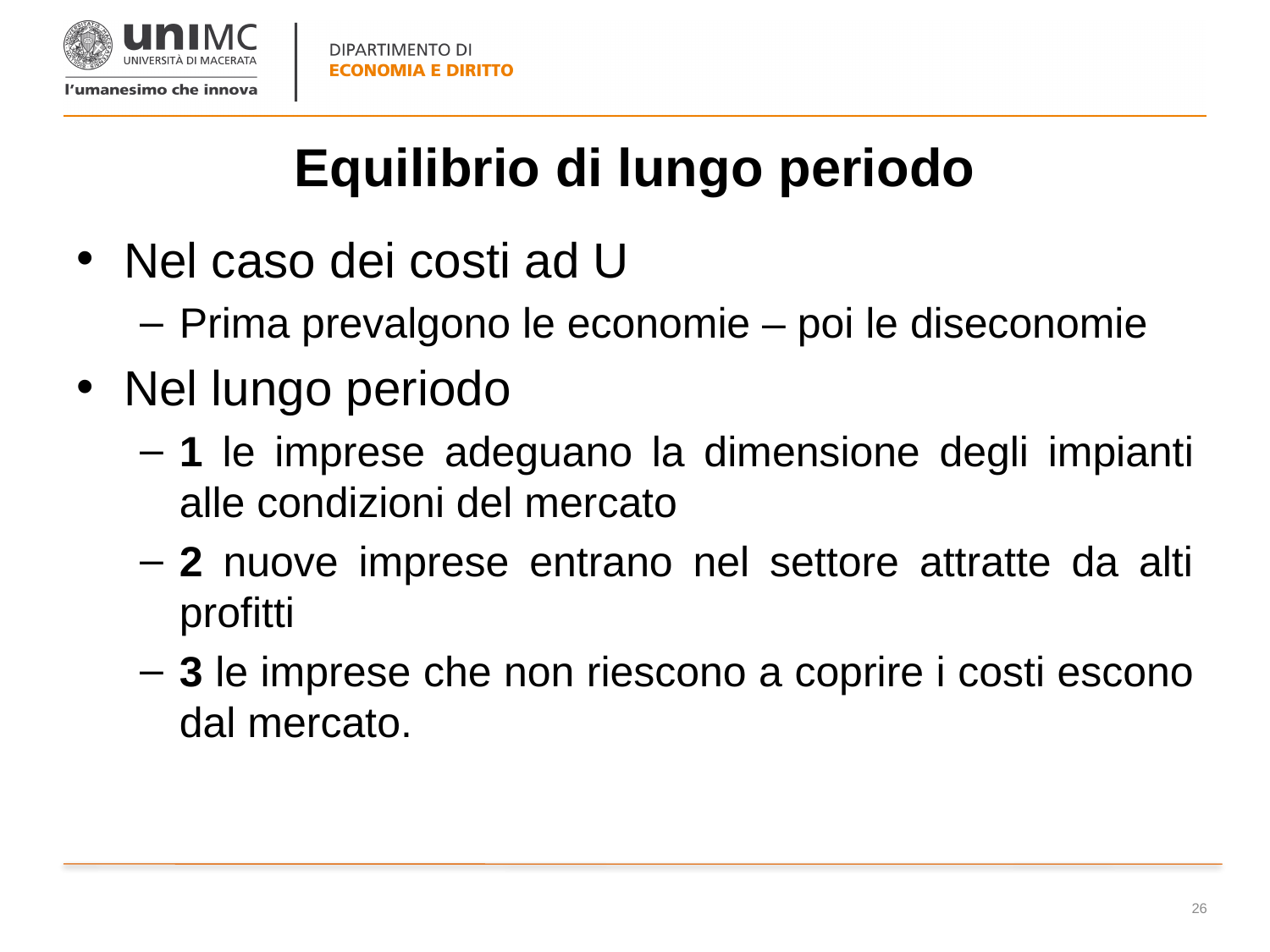

# Equilibrio di lungo periodo
Nel caso dei costi ad U
Prima prevalgono le economie – poi le diseconomie
Nel lungo periodo
1 le imprese adeguano la dimensione degli impianti alle condizioni del mercato
2 nuove imprese entrano nel settore attratte da alti profitti
3 le imprese che non riescono a coprire i costi escono dal mercato.

26